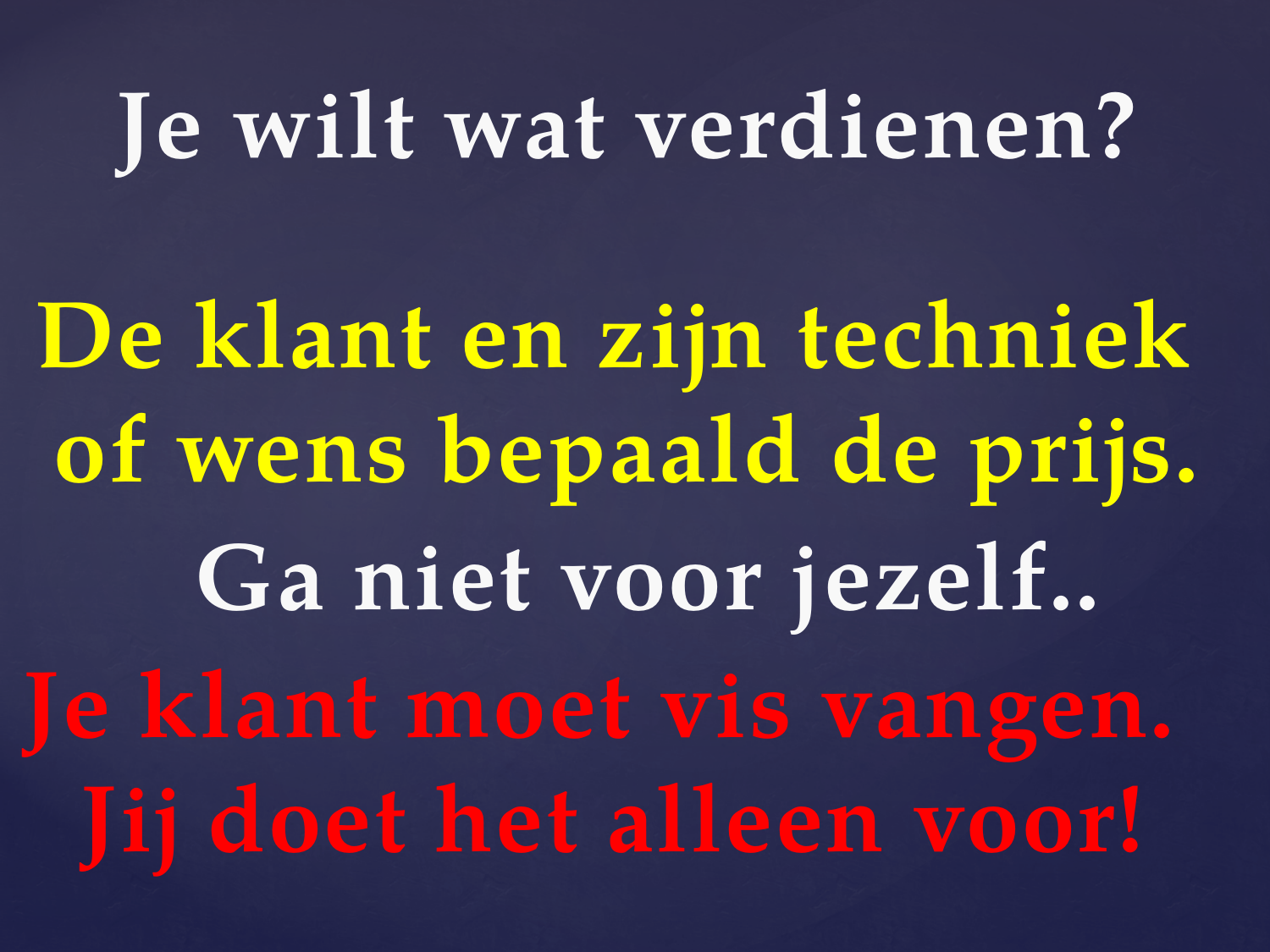

Je wilt wat verdienen?
De klant en zijn techniek
of wens bepaald de prijs.
 Ga niet voor jezelf..
Je klant moet vis vangen.
Jij doet het alleen voor!